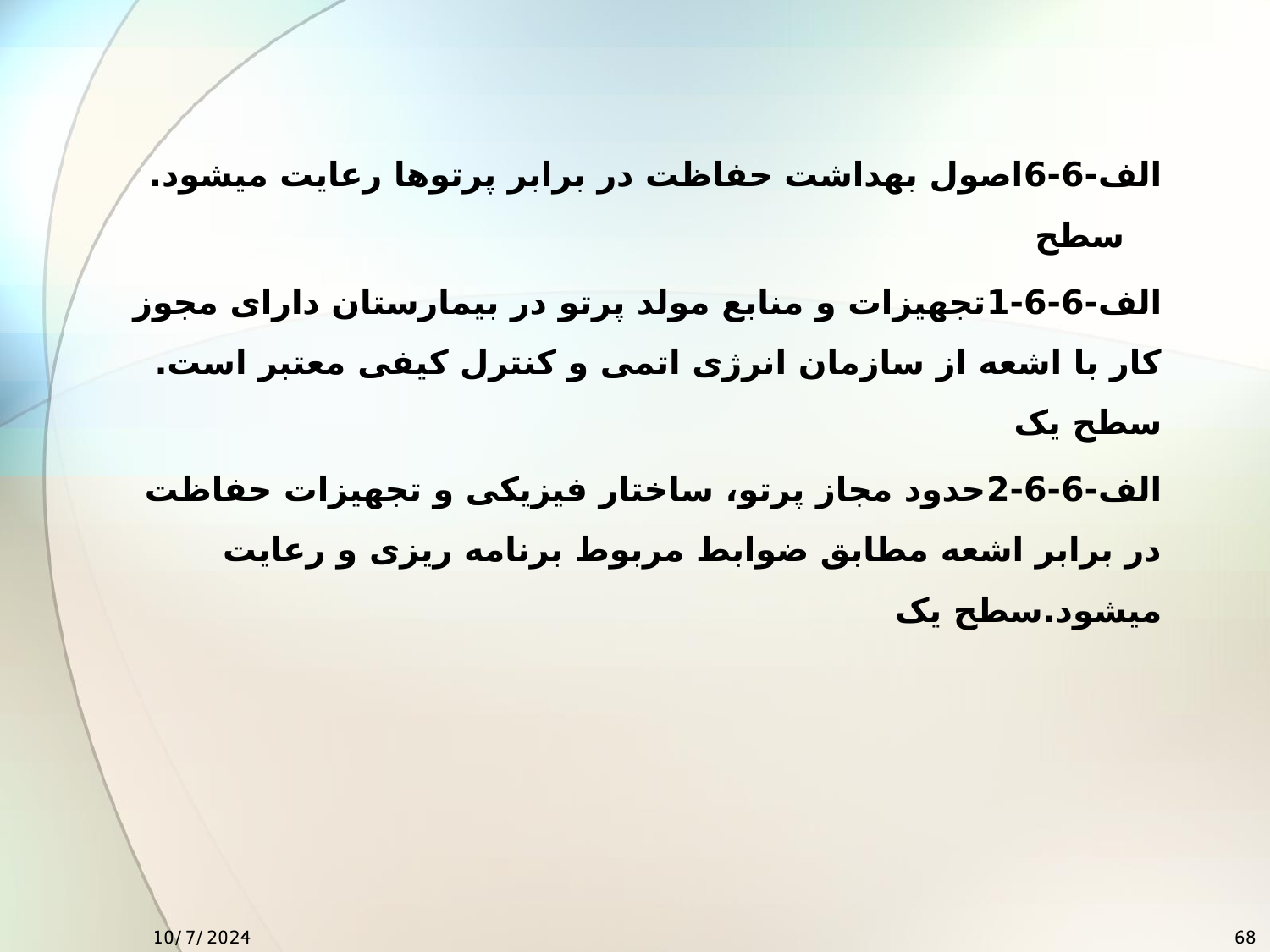

الف-6-6	اصول بهداشت حفاظت در برابر پرتوها رعایت میشود. 	سطح
الف-6-6-1	تجهیزات و منابع مولد پرتو در بیمارستان دارای مجوز کار با اشعه از سازمان انرژی اتمی و کنترل کیفی معتبر است. 	سطح یک
الف-6-6-2	حدود مجاز پرتو، ساختار فیزیکی و تجهیزات حفاظت در برابر اشعه مطابق ضوابط مربوط برنامه ریزی و رعایت میشود.	سطح یک

10/7/2024
68